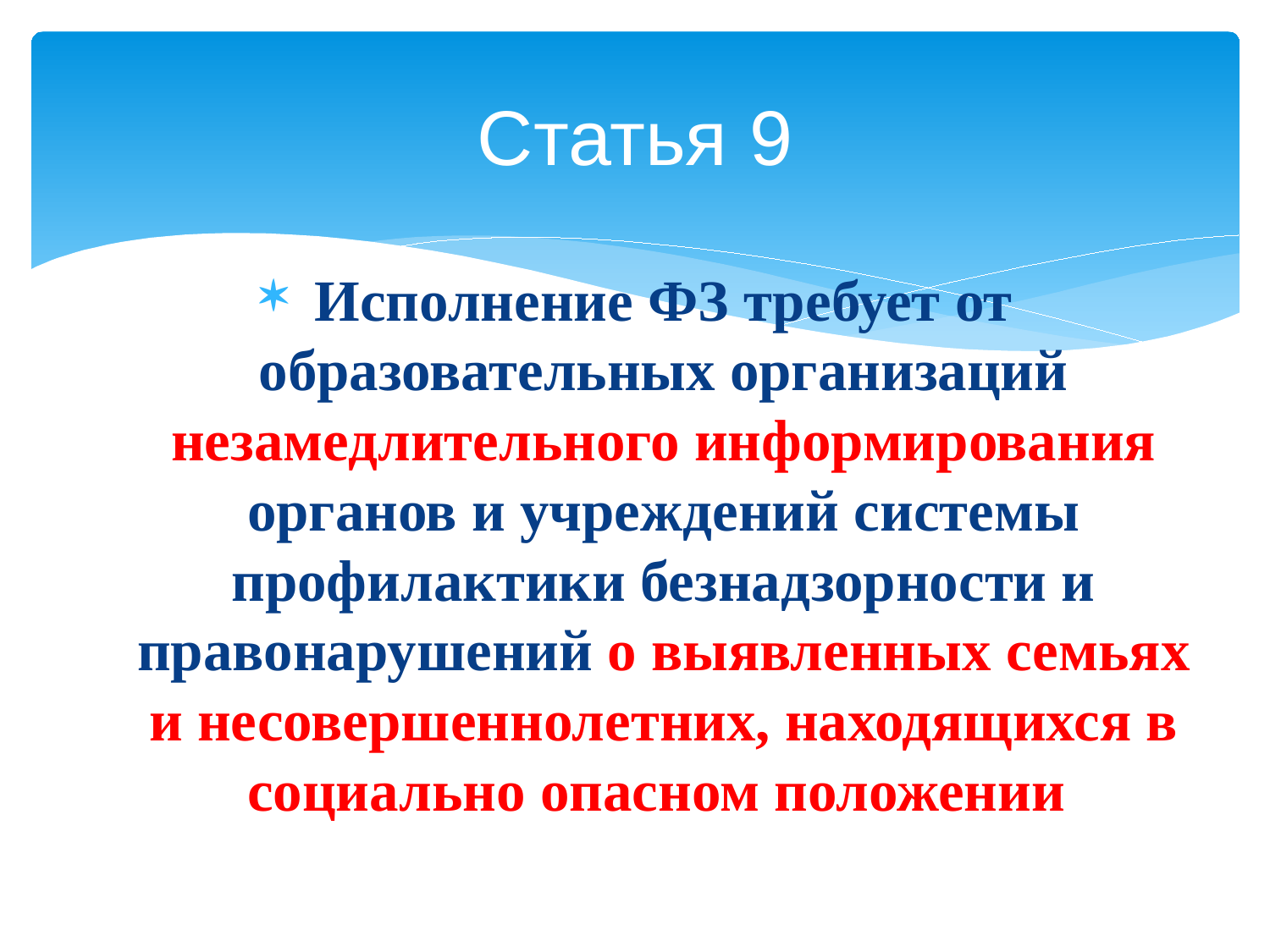

# Статья 9
Исполнение ФЗ требует от образовательных организаций незамедлительного информирования органов и учреждений системы профилактики безнадзорности и правонарушений о выявленных семьях и несовершеннолетних, находящихся в социально опасном положении